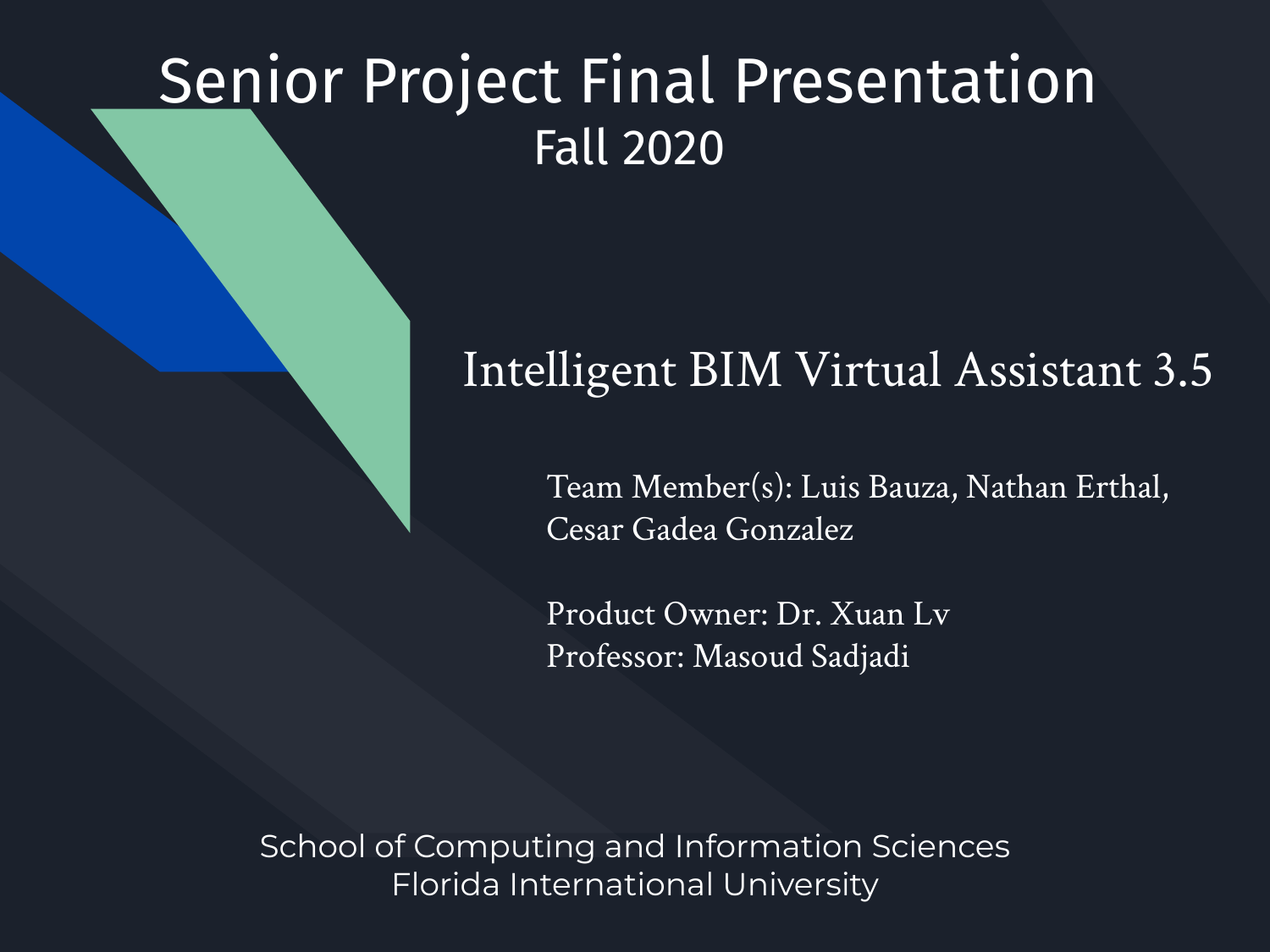

Senior Project Final Presentation
Fall 2020
Intelligent BIM Virtual Assistant 3.5
Team Member(s): Luis Bauza, Nathan Erthal,
Cesar Gadea Gonzalez
Product Owner: Dr. Xuan Lv
Professor: Masoud Sadjadi
# School of Computing and Information Sciences Florida International University